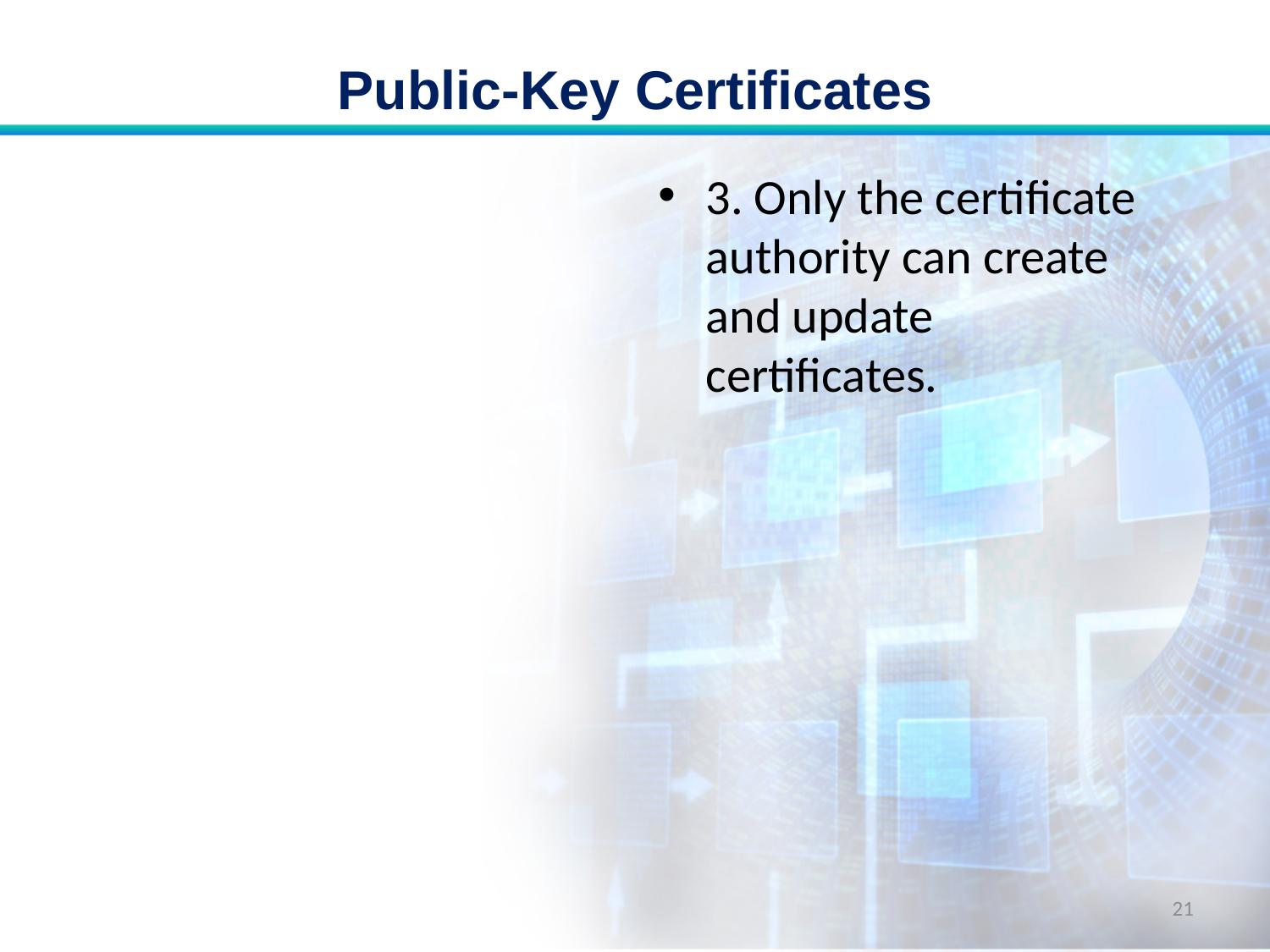

# Public-Key Certificates
3. Only the certificate authority can create and update certificates.
21